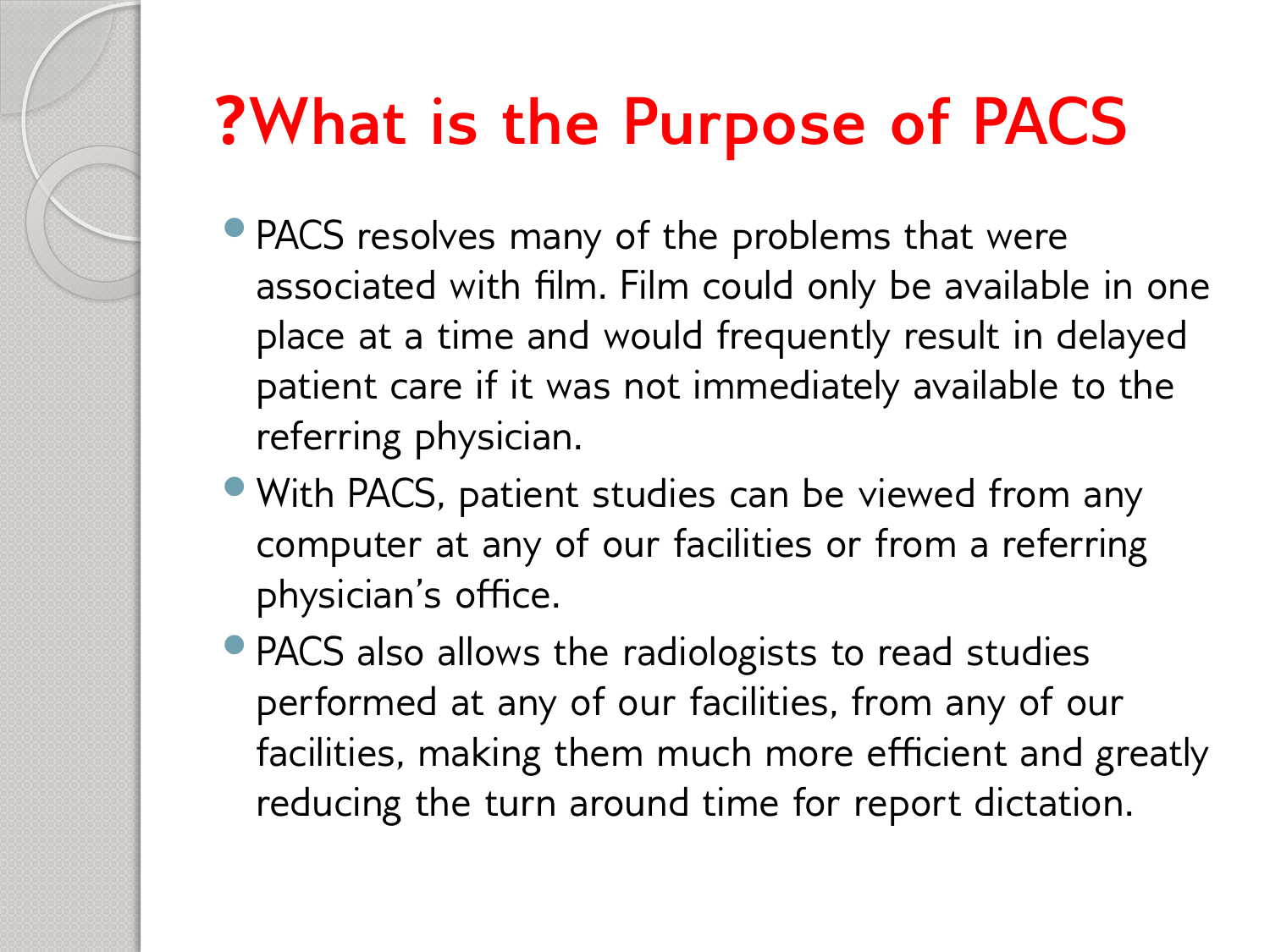

# What is the Purpose of PACS?
PACS resolves many of the problems that were associated with film. Film could only be available in one place at a time and would frequently result in delayed patient care if it was not immediately available to the referring physician.
With PACS, patient studies can be viewed from any computer at any of our facilities or from a referring physician’s office.
PACS also allows the radiologists to read studies performed at any of our facilities, from any of our facilities, making them much more efficient and greatly reducing the turn around time for report dictation.